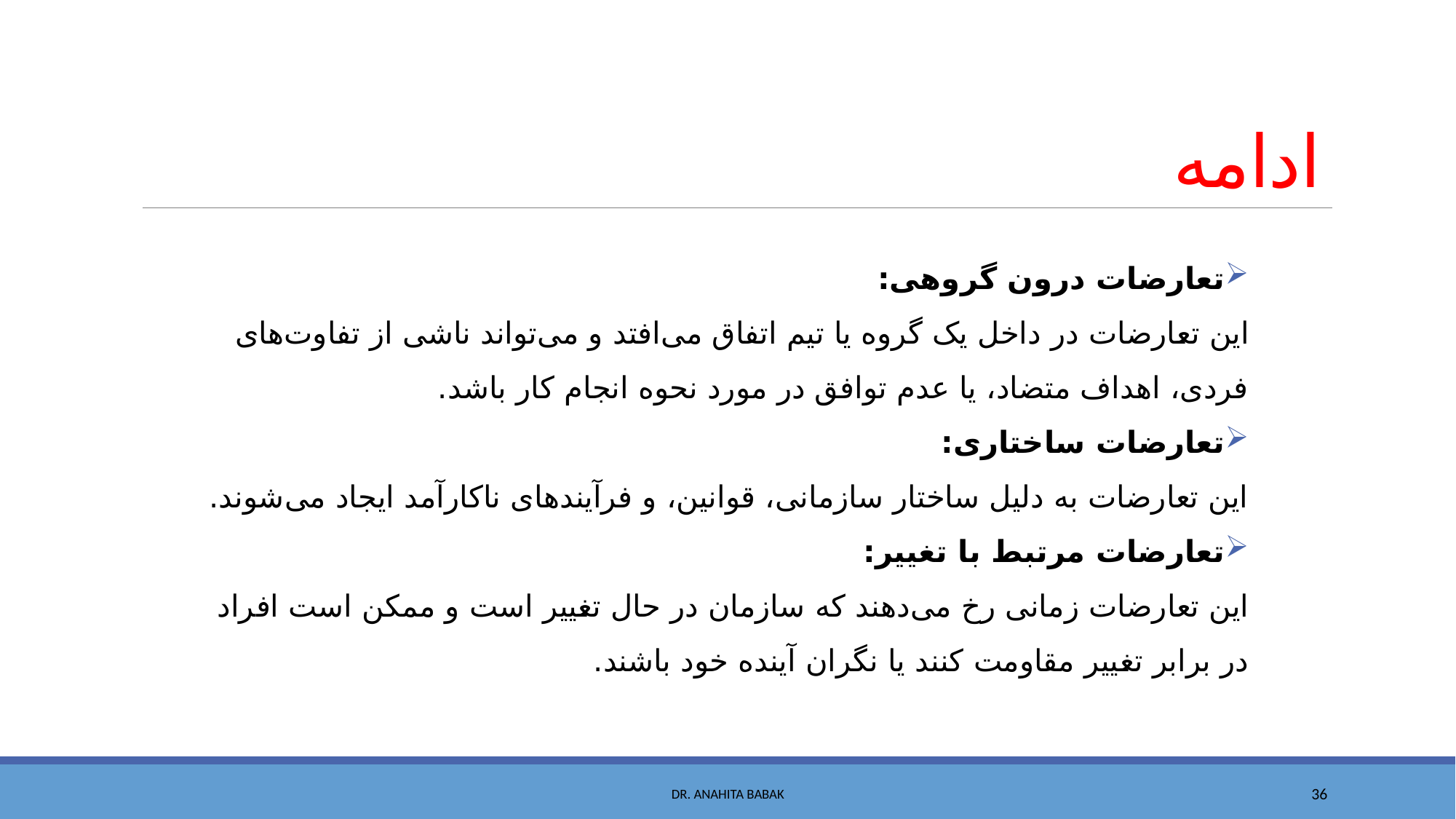

# ادامه
تعارضات درون گروهی:
این تعارضات در داخل یک گروه یا تیم اتفاق می‌افتد و می‌تواند ناشی از تفاوت‌های فردی، اهداف متضاد، یا عدم توافق در مورد نحوه انجام کار باشد.
تعارضات ساختاری:
این تعارضات به دلیل ساختار سازمانی، قوانین، و فرآیندهای ناکارآمد ایجاد می‌شوند.
تعارضات مرتبط با تغییر:
این تعارضات زمانی رخ می‌دهند که سازمان در حال تغییر است و ممکن است افراد در برابر تغییر مقاومت کنند یا نگران آینده خود باشند.
Dr. Anahita Babak
36